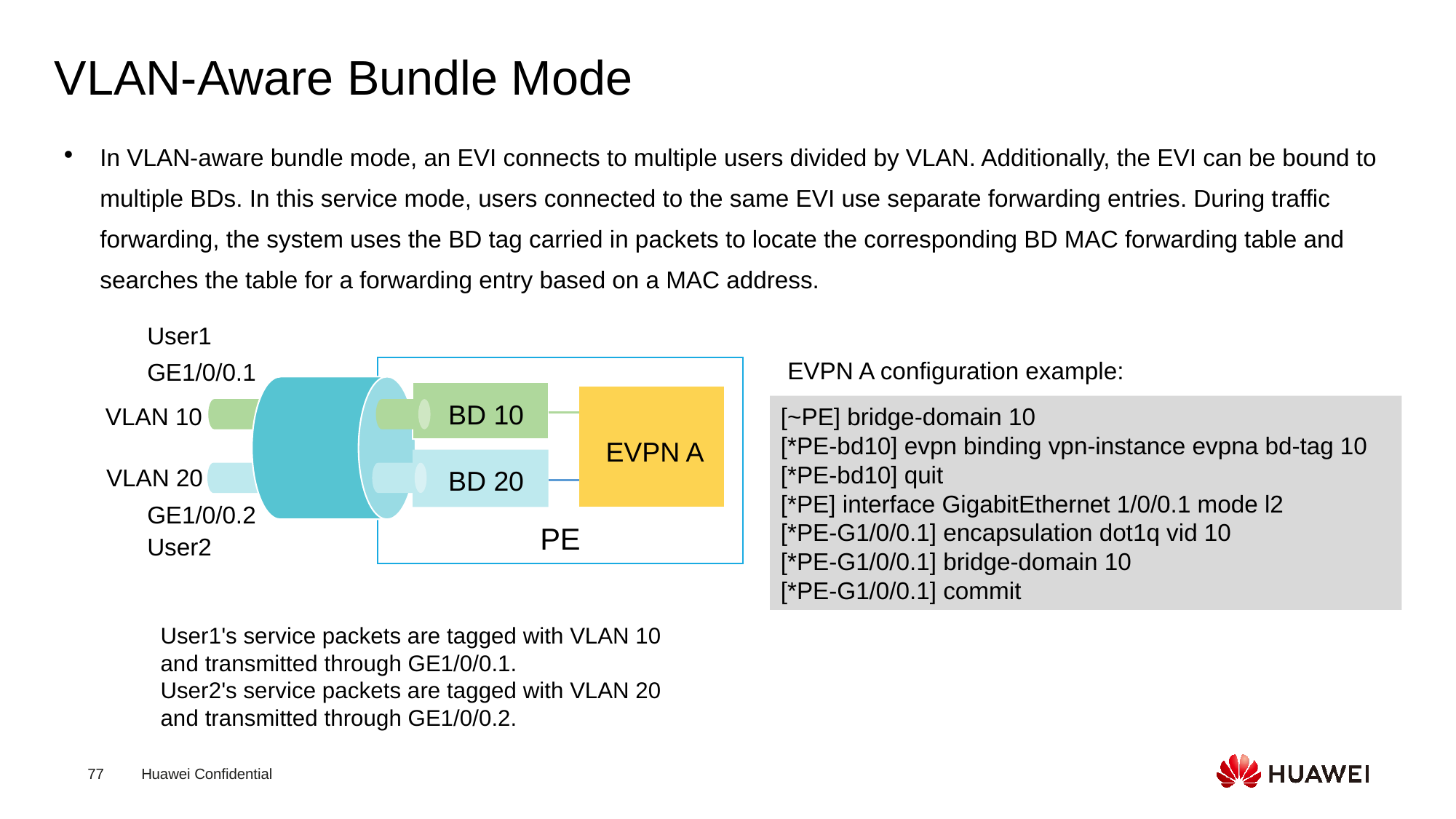

# VLAN-Aware Bundle Mode
In VLAN-aware bundle mode, an EVI connects to multiple users divided by VLAN. Additionally, the EVI can be bound to multiple BDs. In this service mode, users connected to the same EVI use separate forwarding entries. During traffic forwarding, the system uses the BD tag carried in packets to locate the corresponding BD MAC forwarding table and searches the table for a forwarding entry based on a MAC address.

User1
EVPN A configuration example:
GE1/0/0.1

BD 10
[~PE] bridge-domain 10
[*PE-bd10] evpn binding vpn-instance evpna bd-tag 10
[*PE-bd10] quit
[*PE] interface GigabitEthernet 1/0/0.1 mode l2
[*PE-G1/0/0.1] encapsulation dot1q vid 10
[*PE-G1/0/0.1] bridge-domain 10
[*PE-G1/0/0.1] commit
VLAN 10
EVPN A

VLAN 20
BD 20
GE1/0/0.2
PE
User2
User1's service packets are tagged with VLAN 10 and transmitted through GE1/0/0.1.
User2's service packets are tagged with VLAN 20 and transmitted through GE1/0/0.2.